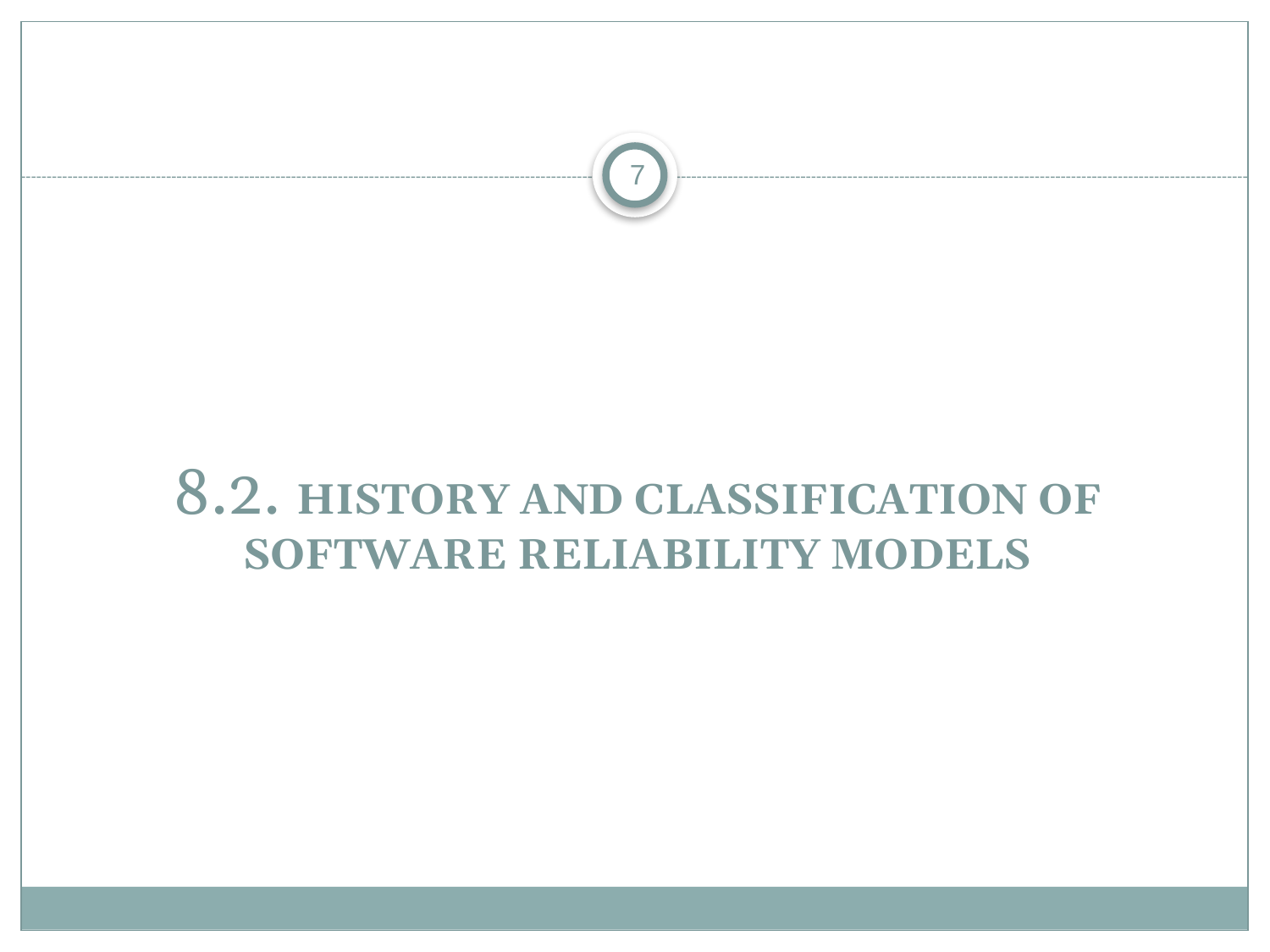

# 8.2. History and Classification of Software Reliability Models
7